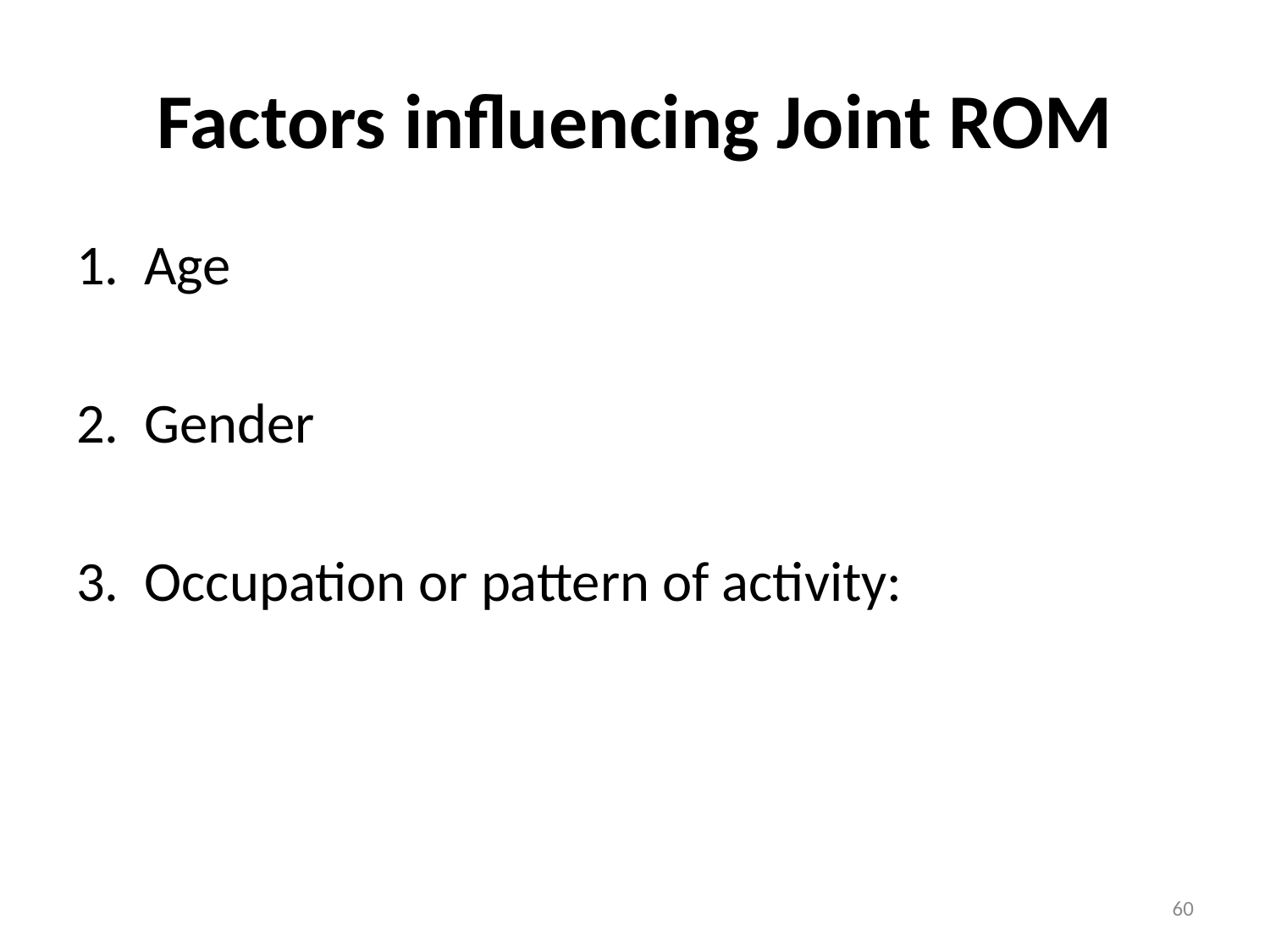

# Factors influencing Joint ROM
1.  Age

2.  Gender

3.  Occupation or pattern of activity:

60